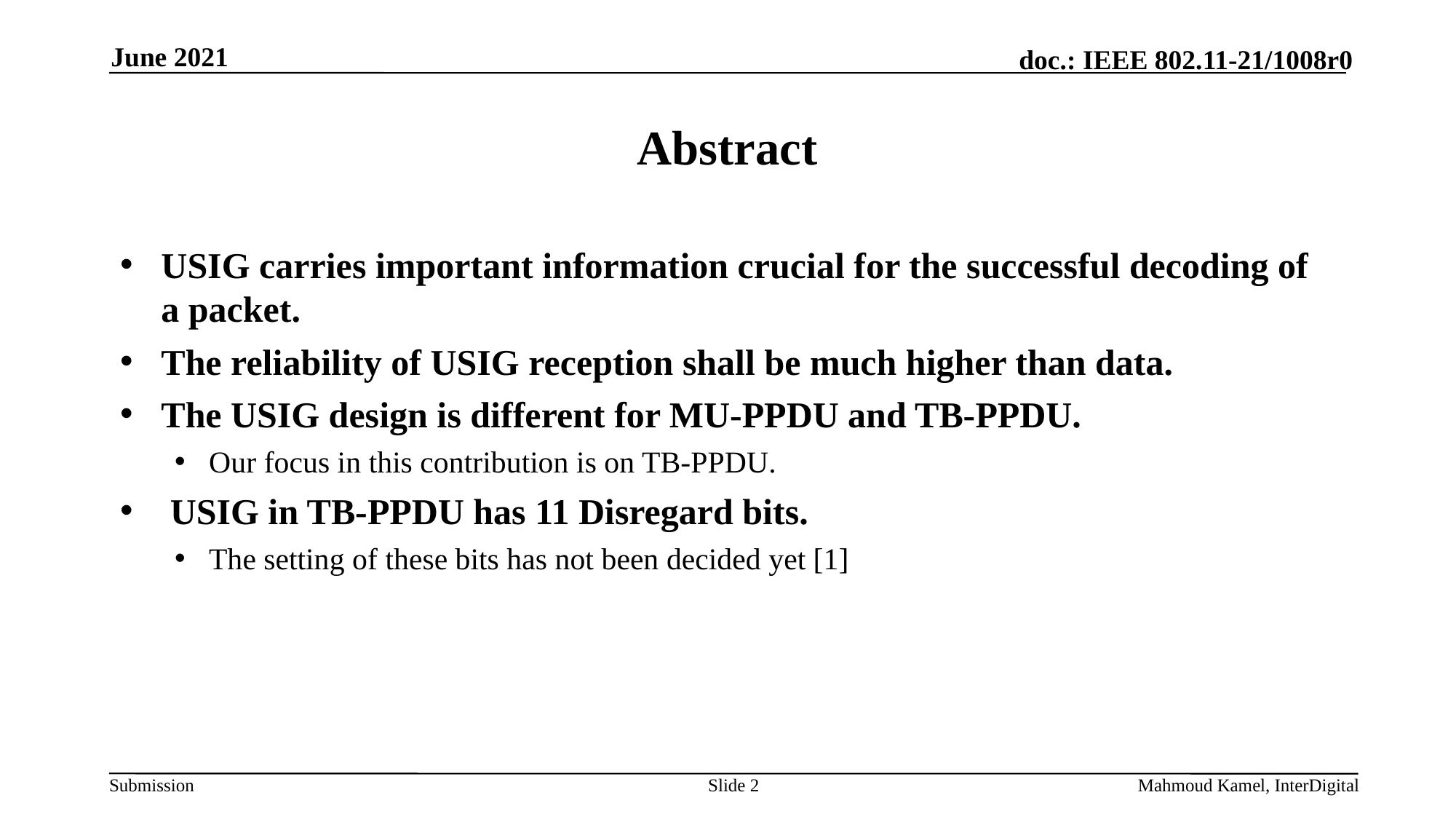

June 2021
# Abstract
USIG carries important information crucial for the successful decoding of a packet.
The reliability of USIG reception shall be much higher than data.
The USIG design is different for MU-PPDU and TB-PPDU.
Our focus in this contribution is on TB-PPDU.
 USIG in TB-PPDU has 11 Disregard bits.
The setting of these bits has not been decided yet [1]
Slide 2
Mahmoud Kamel, InterDigital